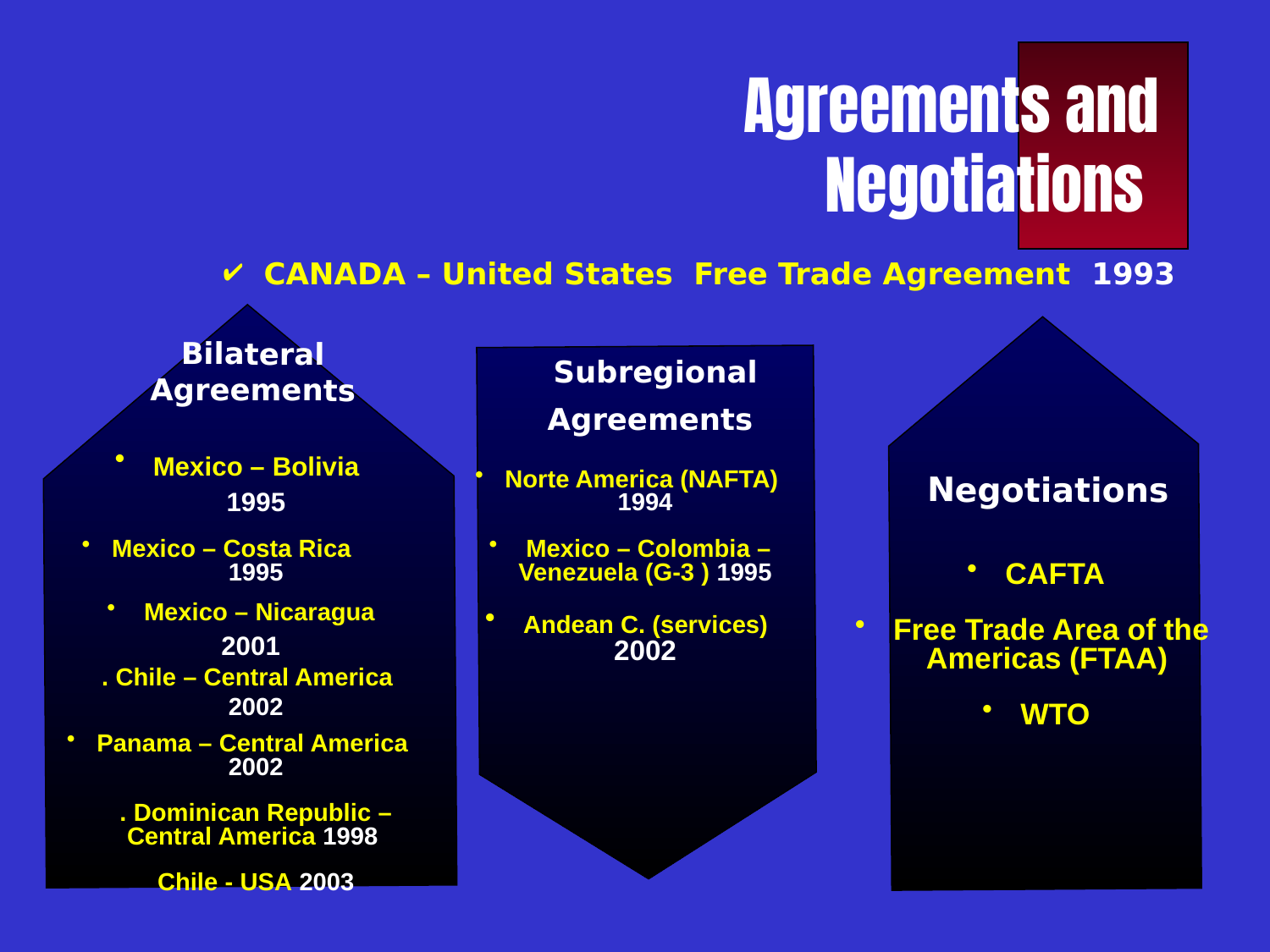

Agreements and Negotiations

 CANADA – United States  Free Trade Agreement  1993
Bilateral Agreements

 Mexico – Bolivia
1995
Mexico – Costa Rica        1995
 Mexico – Nicaragua
2001
. Chile – Central America
2002
Panama – Central America  2002
. Dominican Republic – Central America 1998
Chile - USA 2003

 Subregional
Agreements

Norte America (NAFTA)  1994
 Mexico – Colombia – Venezuela (G-3 ) 1995
 Andean C. (services)  2002

Negotiations
 CAFTA
 Free Trade Area of the  Americas (FTAA)
 WTO